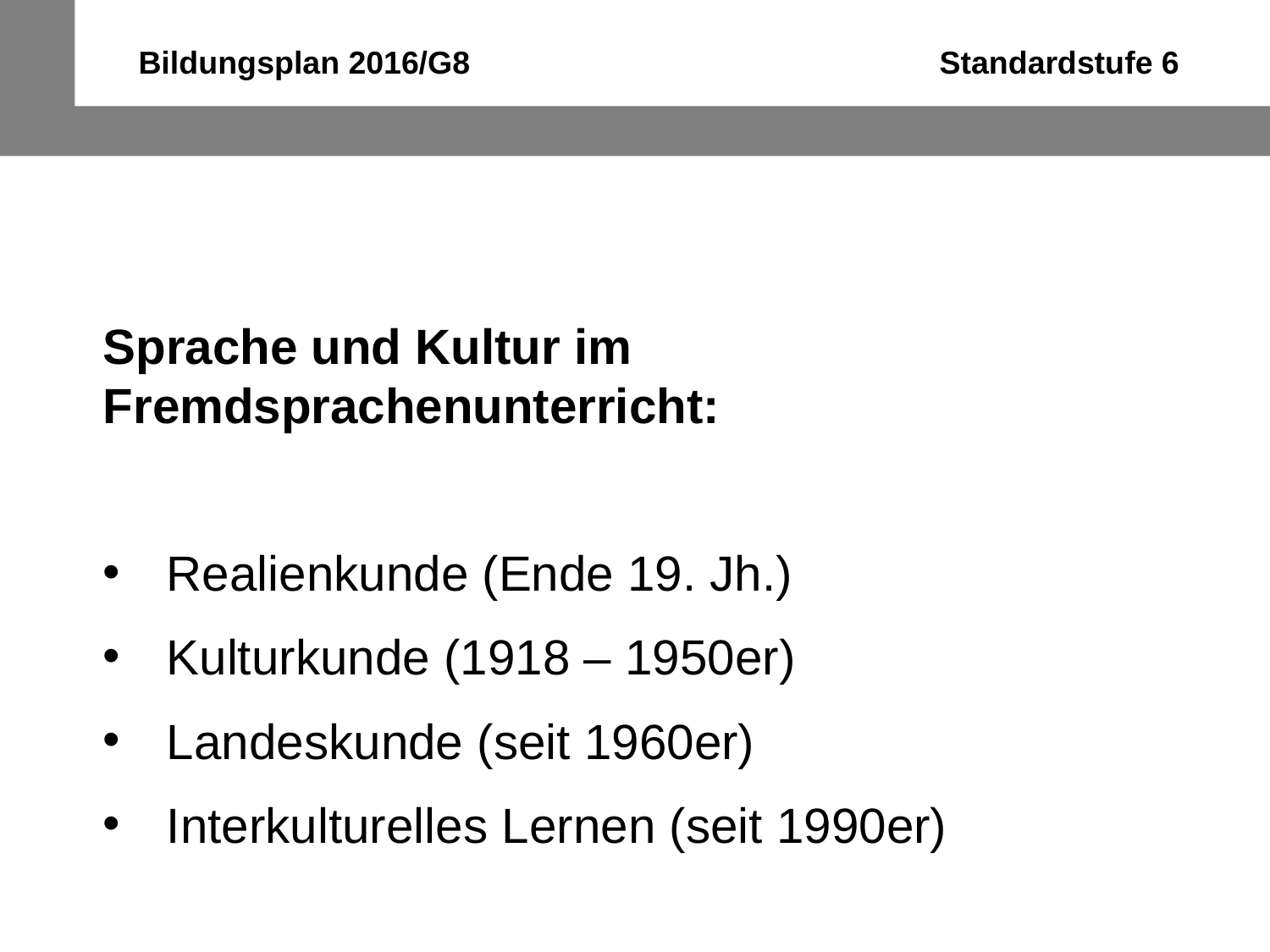

Bildungsplan 2016/G8                                                     Standardstufe 6

Sprache und Kultur im
Fremdsprachenunterricht:

Realienkunde (Ende 19. Jh.)
Kulturkunde (1918 – 1950er)
Landeskunde (seit 1960er)
Interkulturelles Lernen (seit 1990er)